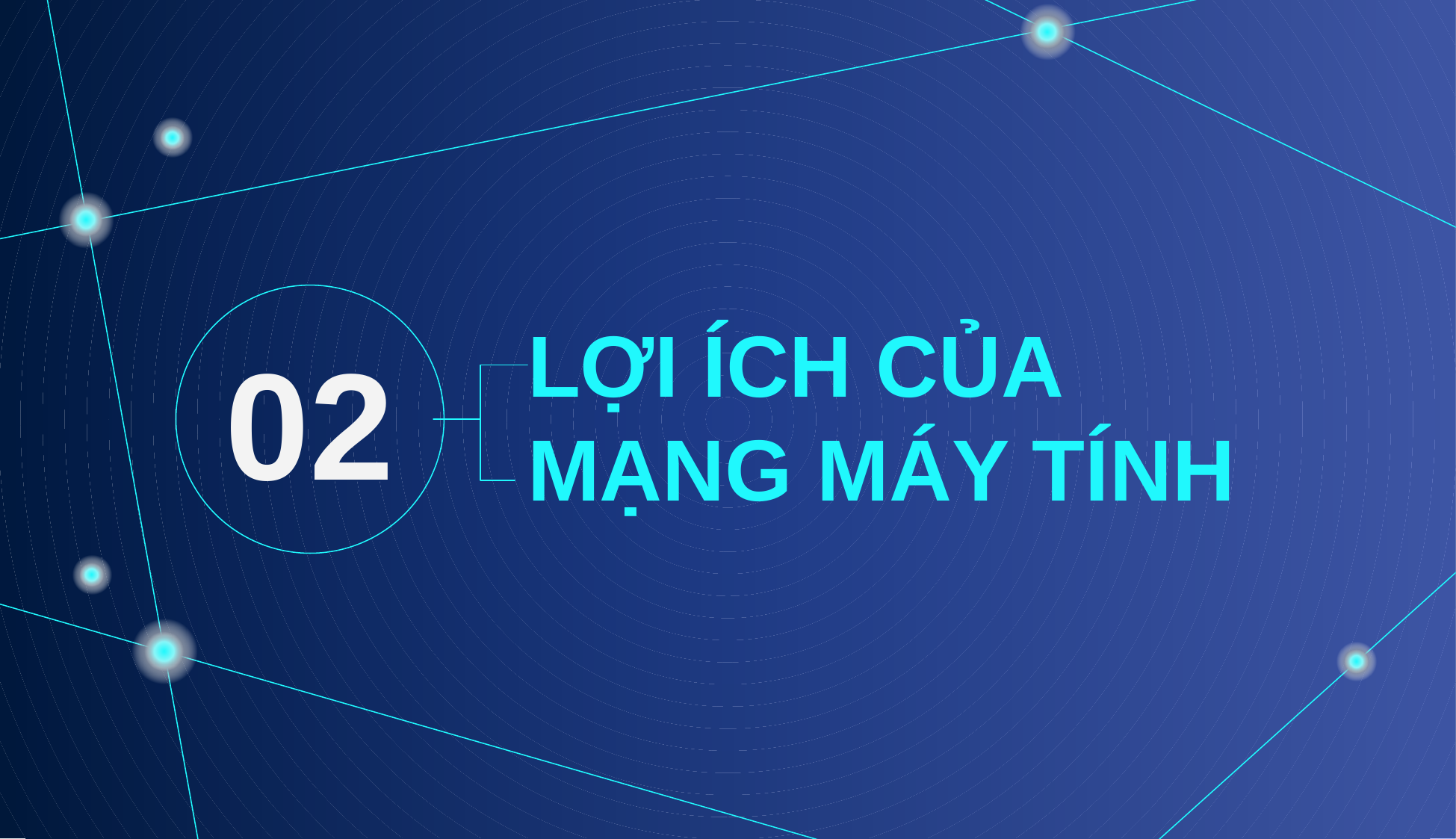

# LỢI ÍCH CỦA MẠNG MÁY TÍNH
02